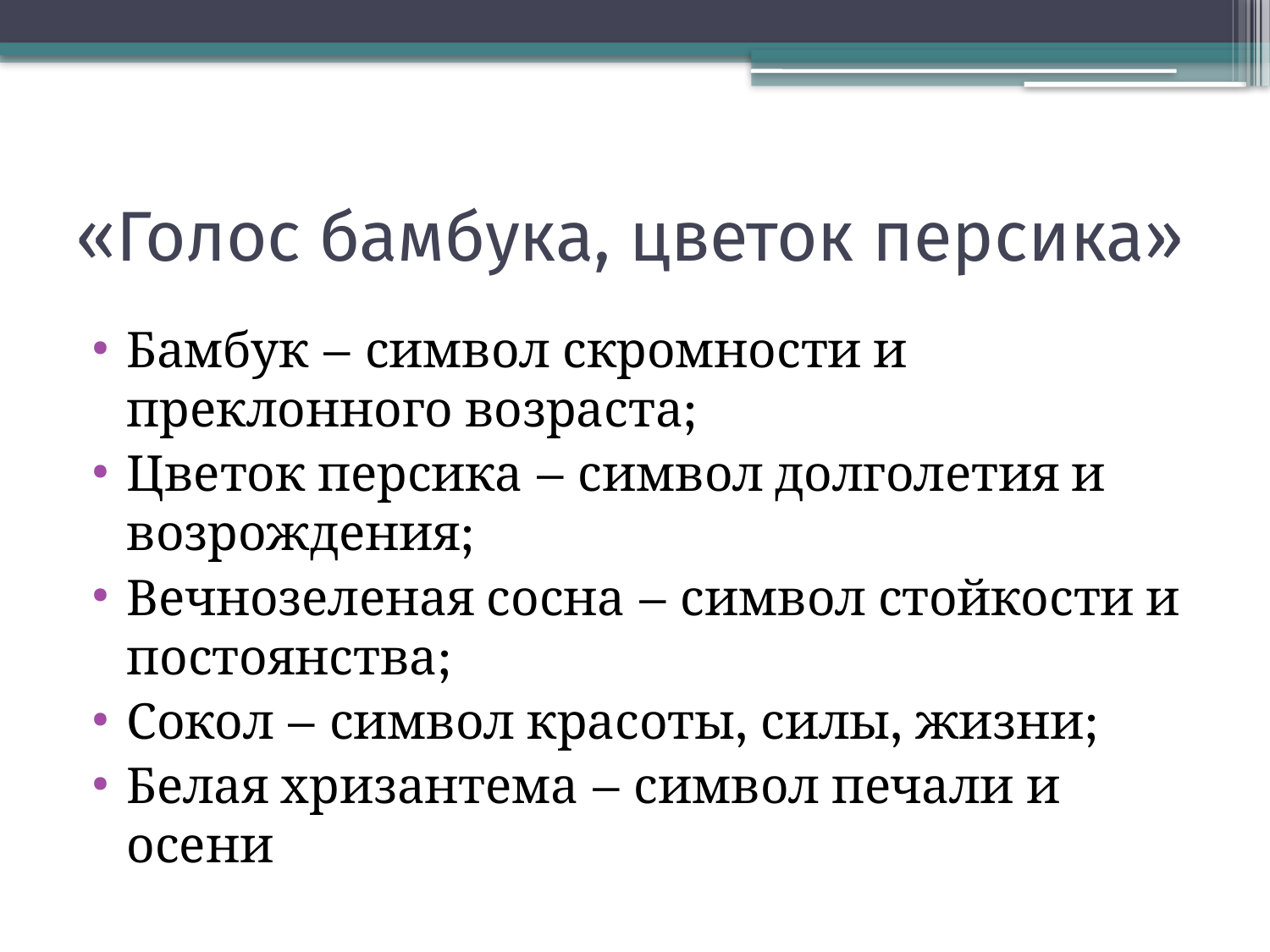

# «Голос бамбука, цветок персика»
Бамбук – символ скромности и преклонного возраста;
Цветок персика – символ долголетия и возрождения;
Вечнозеленая сосна – символ стойкости и постоянства;
Сокол – символ красоты, силы, жизни;
Белая хризантема – символ печали и осени